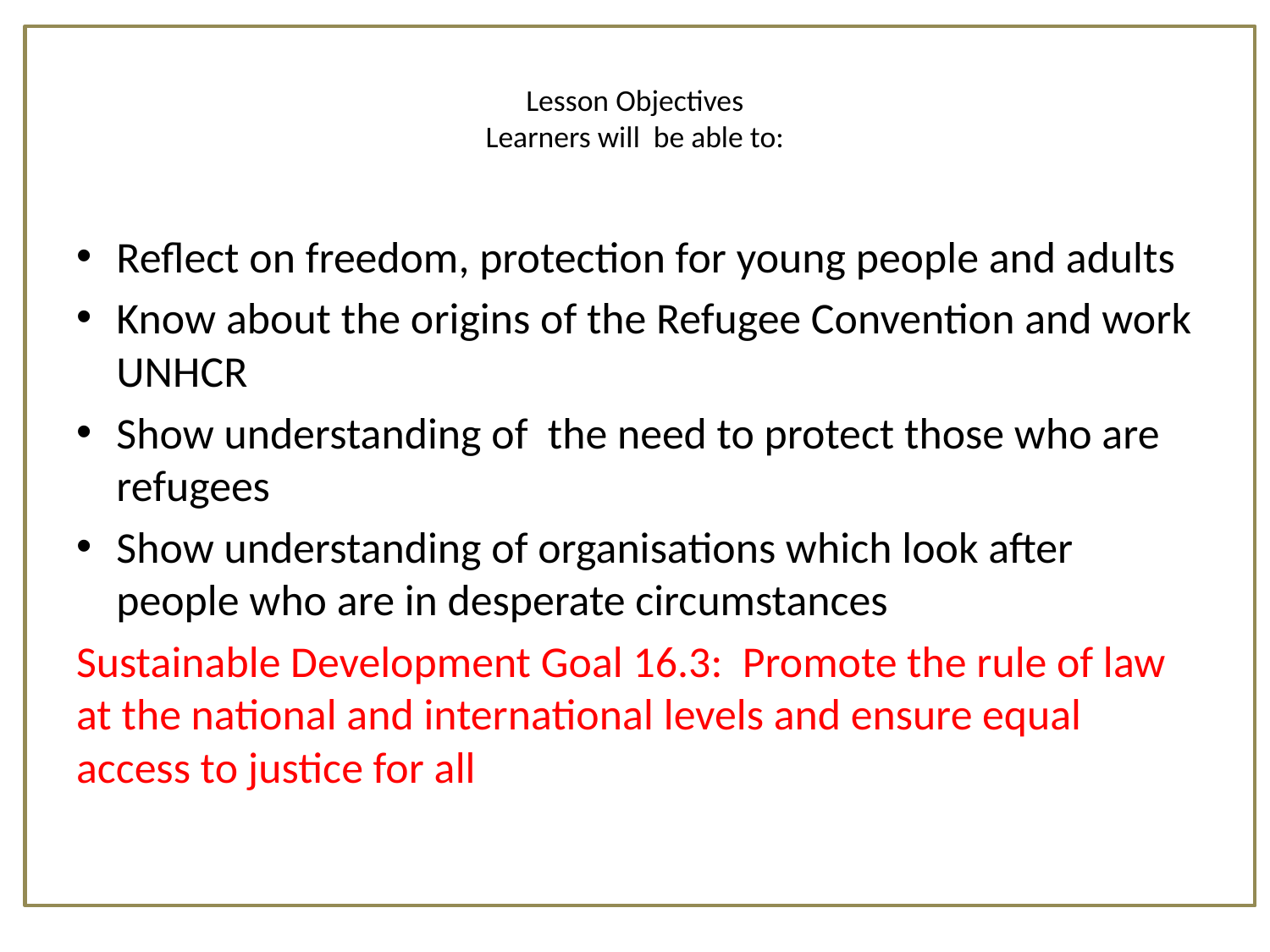

# Lesson Objectives Learners will  be able to:
Reflect on freedom, protection for young people and adults
Know about the origins of the Refugee Convention and work UNHCR
Show understanding of  the need to protect those who are refugees
Show understanding of organisations which look after people who are in desperate circumstances
Sustainable Development Goal 16.3:  Promote the rule of law at the national and international levels and ensure equal access to justice for all